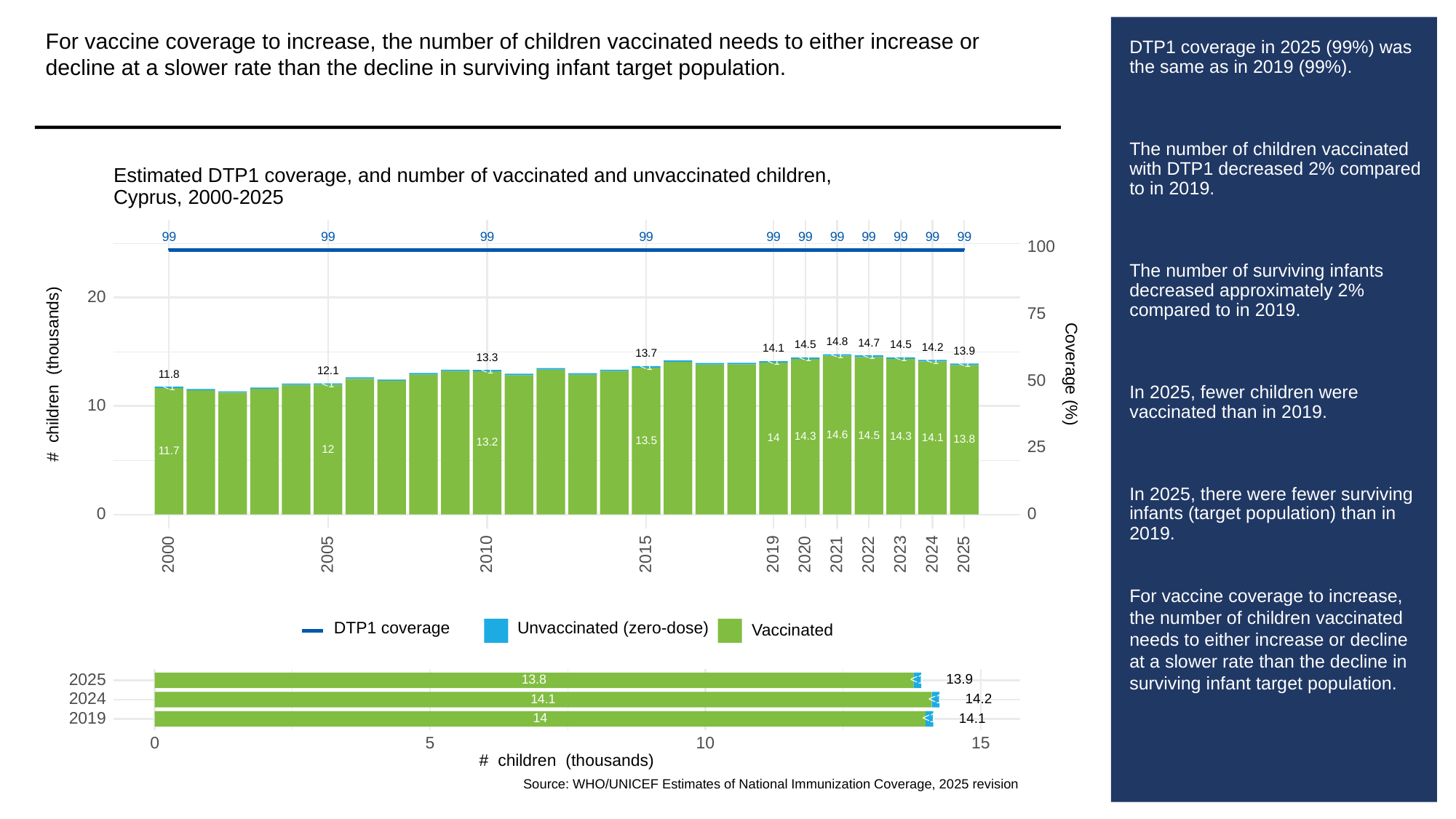

For vaccine coverage to increase, the number of children vaccinated needs to either increase or decline at a slower rate than the decline in surviving infant target population.
# DTP1 coverage in 2025 (99%) was the same as in 2019 (99%).

The number of children vaccinated with DTP1 decreased 2% compared to in 2019.

The number of surviving infants decreased approximately 2% compared to in 2019.

In 2025, fewer children were vaccinated than in 2019.

In 2025, there were fewer surviving infants (target population) than in 2019.

For vaccine coverage to increase, the number of children vaccinated needs to either increase or decline at a slower rate than the decline in surviving infant target population.

Estimated DTP1 coverage, and number of vaccinated and unvaccinated children,
Cyprus, 2000-2025

99
99
99
99
99
99
99
99
99
99
99
100

20

75
14.8
14.7
14.5
14.5
14.2
14.1
13.9
13.7
<1

<1
13.3
<1
<1

<1

<1

<1

<1

#  children  (thousands)
Coverage (%)
<1
12.1

11.8

50

<1

<1

10

14.6
14.5
14.3
14.3
14.1
14
13.8
13.5
13.2
25
12
11.7

0
0

2023
2000
2005
2010
2015
2019
2020
2021
2022
2024
2025

Unvaccinated (zero-dose)
DTP1 coverage
Vaccinated

2025
13.9
13.8
<1

2024
14.2
14.1
<1

2019
14.1
14
<1

0
10
15
5
#  children  (thousands)
Source: WHO/UNICEF Estimates of National Immunization Coverage, 2025 revision